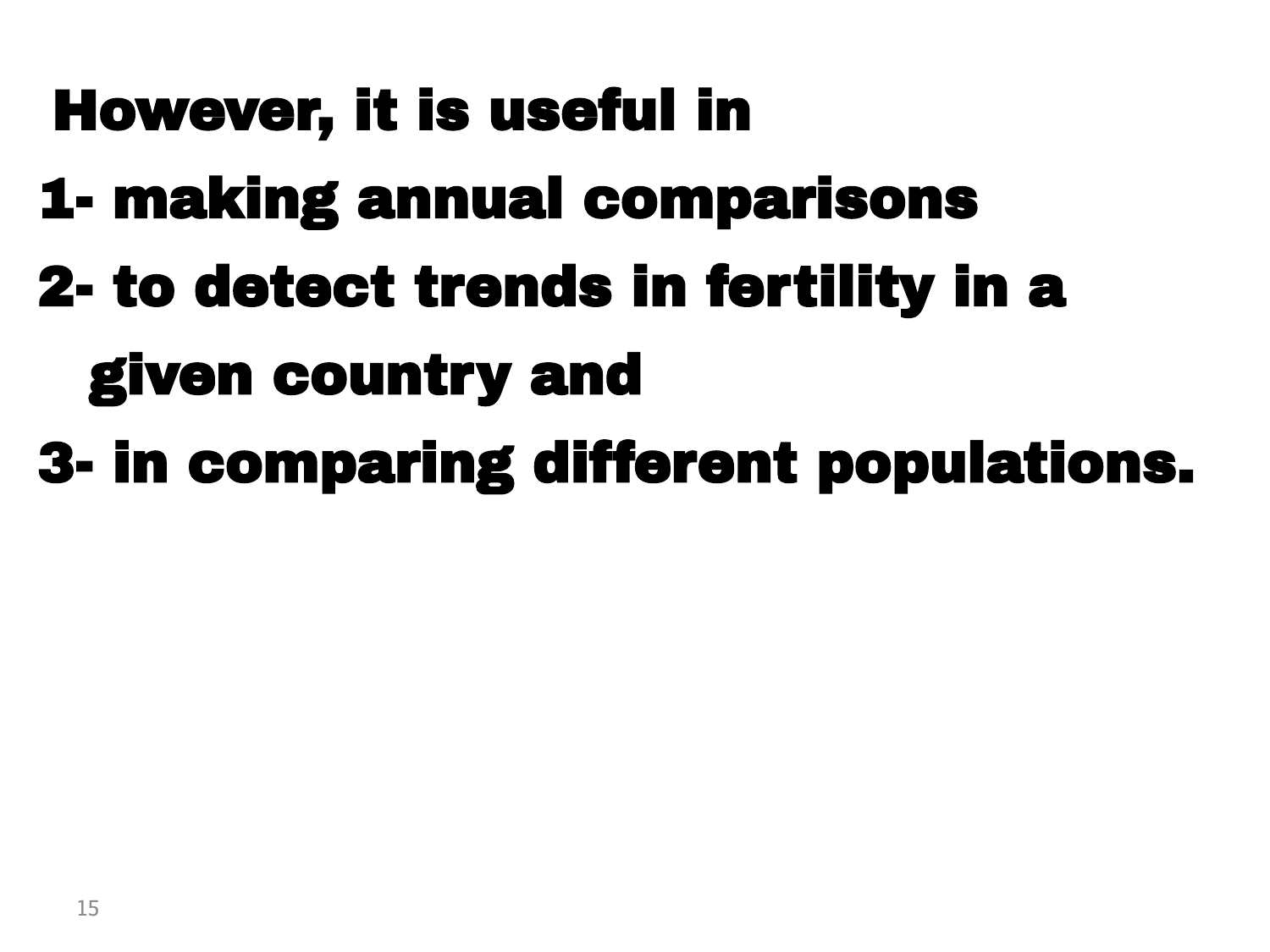

However, it is useful in
1- making annual comparisons
2- to detect trends in fertility in a given country and
3- in comparing different populations.
15